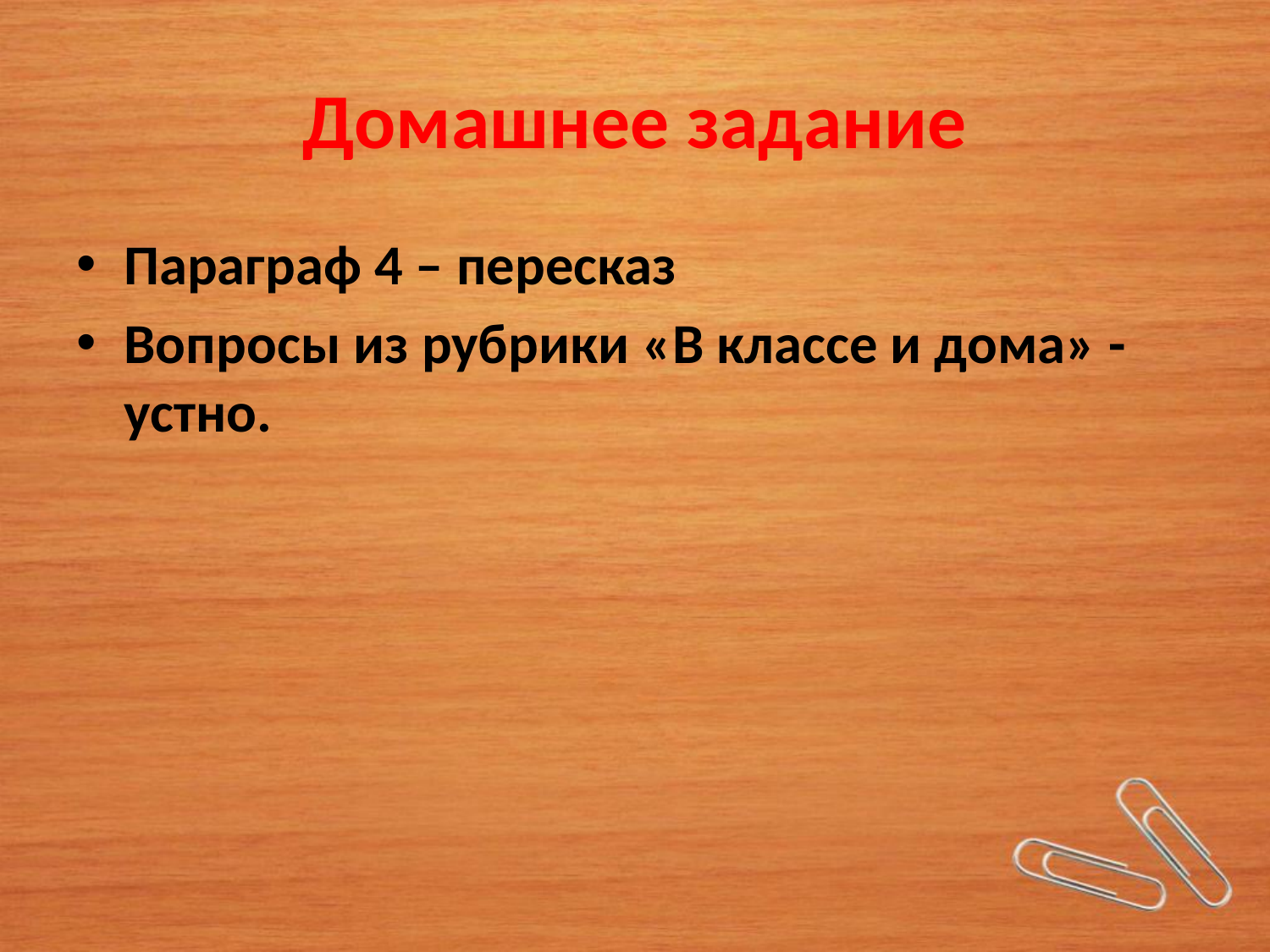

# Домашнее задание
Параграф 4 – пересказ
Вопросы из рубрики «В классе и дома» - устно.